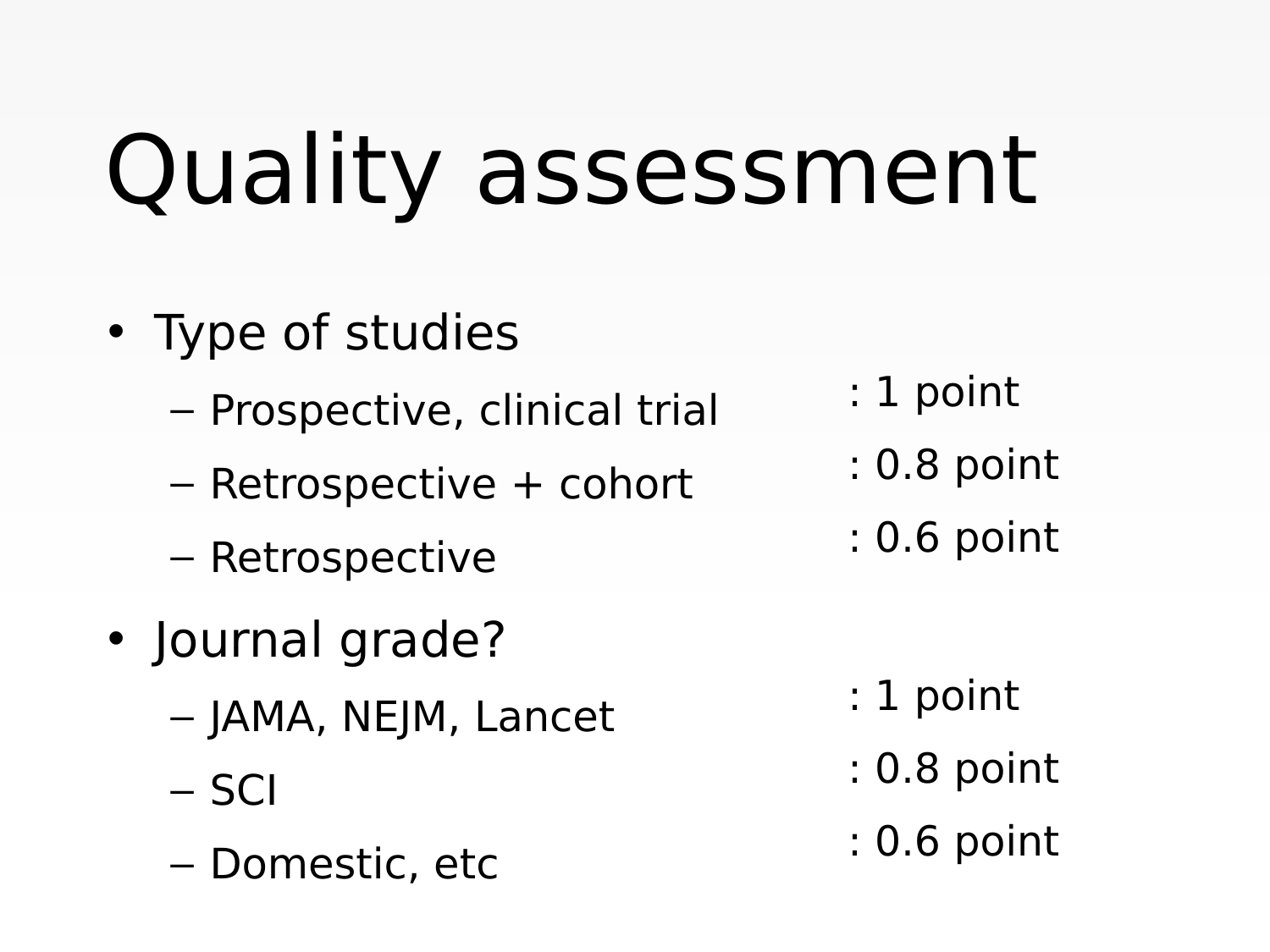

# Quality assessment
Type of studies
Prospective, clinical trial
Retrospective + cohort
Retrospective
Journal grade?
JAMA, NEJM, Lancet
SCI
Domestic, etc

: 1 point
: 0.8 point
: 0.6 point

: 1 point
: 0.8 point
: 0.6 point